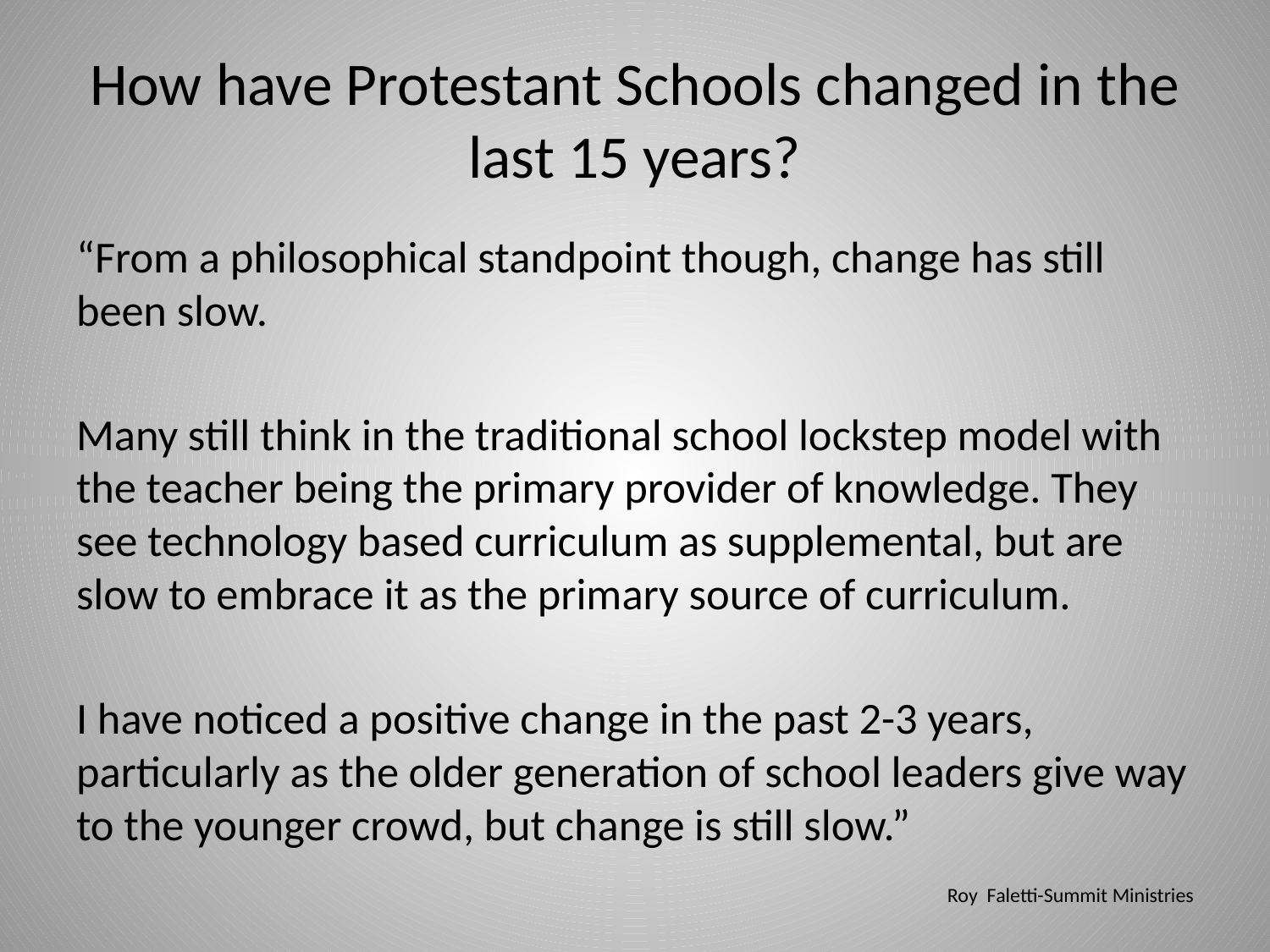

# How have Protestant Schools changed in the last 15 years?
“From a philosophical standpoint though, change has still been slow.

Many still think in the traditional school lockstep model with the teacher being the primary provider of knowledge. They see technology based curriculum as supplemental, but are slow to embrace it as the primary source of curriculum.

I have noticed a positive change in the past 2-3 years, particularly as the older generation of school leaders give way to the younger crowd, but change is still slow.”

Roy  Faletti-Summit Ministries